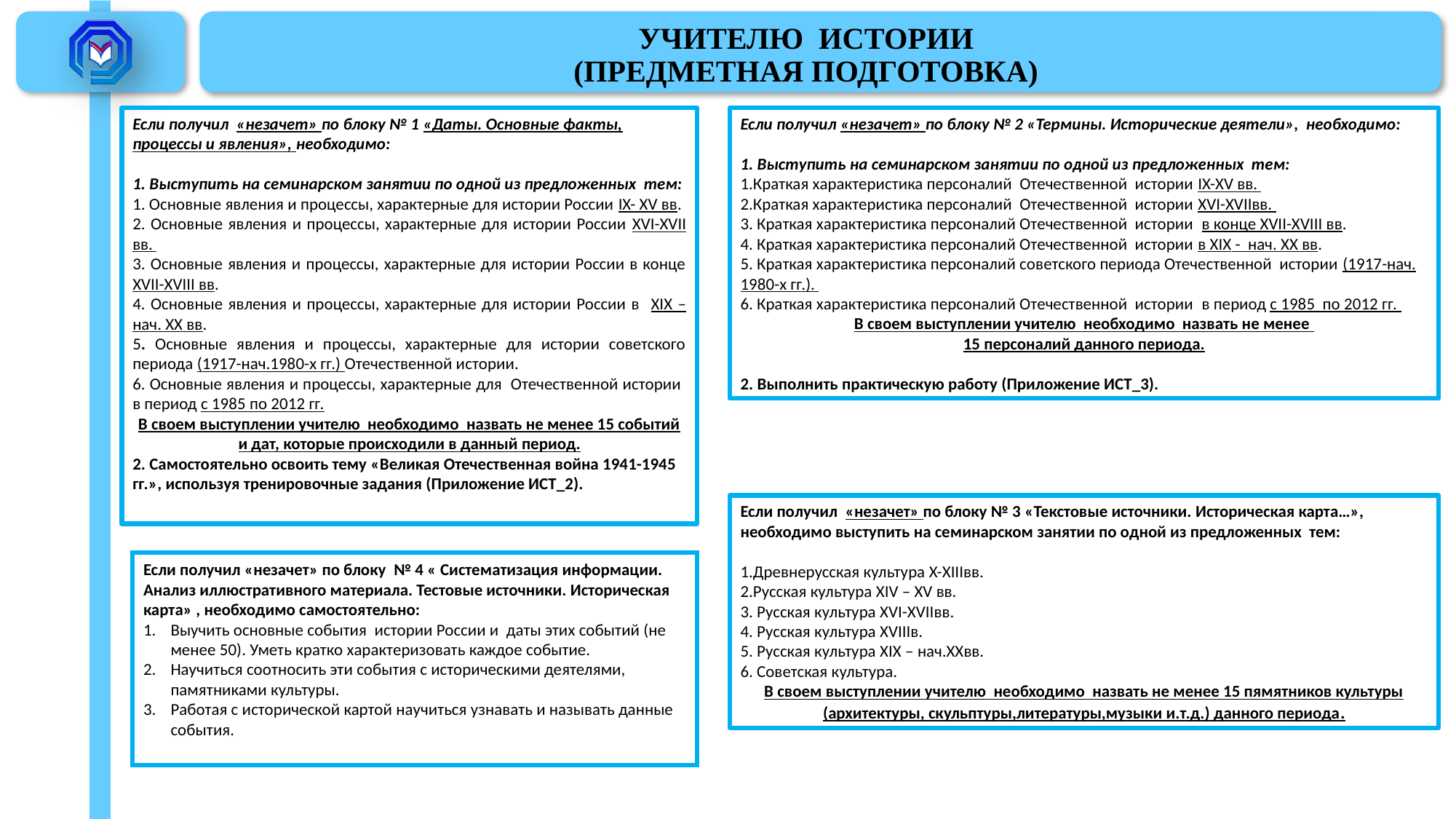

# УЧИТЕЛЮ  ИСТОРИИ (ПРЕДМЕТНАЯ ПОДГОТОВКА)
Если получил  «незачет» по блоку № 1 «Даты. Основные факты, процессы и явления», необходимо:

1. Выступить на семинарском занятии по одной из предложенных  тем:
1. Основные явления и процессы, характерные для истории России IX- XV вв.
2. Основные явления и процессы, характерные для истории России XVI-XVII вв.
3. Основные явления и процессы, характерные для истории России в конце XVII-XVIII вв.
4. Основные явления и процессы, характерные для истории России в  XIX – нач. XX вв.
5. Основные явления и процессы, характерные для истории советского периода (1917-нач.1980-х гг.) Отечественной истории.
6. Основные явления и процессы, характерные для  Отечественной истории  в период с 1985 по 2012 гг.
В своем выступлении учителю  необходимо  назвать не менее 15 событий и дат, которые происходили в данный период.
2. Самостоятельно освоить тему «Великая Отечественная война 1941-1945 гг.», используя тренировочные задания (Приложение ИСТ_2).

Если получил «незачет» по блоку № 2 «Термины. Исторические деятели»,  необходимо:

1. Выступить на семинарском занятии по одной из предложенных  тем:
1.Краткая характеристика персоналий  Отечественной  истории IX-XV вв.
2.Краткая характеристика персоналий  Отечественной  истории XVI-XVIIвв.
3. Краткая характеристика персоналий Отечественной  истории  в конце XVII-XVIII вв.
4. Краткая характеристика персоналий Отечественной  истории в XIX -  нач. XX вв.
5. Краткая характеристика персоналий советского периода Отечественной  истории (1917-нач. 1980-х гг.).
6. Краткая характеристика персоналий Отечественной  истории  в период с 1985  по 2012 гг.
В своем выступлении учителю  необходимо  назвать не менее
15 персоналий данного периода.

2. Выполнить практическую работу (Приложение ИСТ_3).
Если получил  «незачет» по блоку № 3 «Текстовые источники. Историческая карта…»,  необходимо выступить на семинарском занятии по одной из предложенных  тем:

1.Древнерусская культура X-XIIIвв.
2.Русская культура XIV – XV вв.
3. Русская культура XVI-XVIIвв.
4. Русская культура XVIIIв.
5. Русская культура XIX – нач.XXвв.
6. Советская культура.
В своем выступлении учителю  необходимо  назвать не менее 15 пямятников культуры (архитектуры, скульптуры,литературы,музыки и.т.д.) данного периода.
Если получил «незачет» по блоку  № 4 « Систематизация информации. Анализ иллюстративного материала. Тестовые источники. Историческая карта» , необходимо самостоятельно:
Выучить основные события  истории России и  даты этих событий (не менее 50). Уметь кратко характеризовать каждое событие.
Научиться соотносить эти события с историческими деятелями,   памятниками культуры.
Работая с исторической картой научиться узнавать и называть данные события.